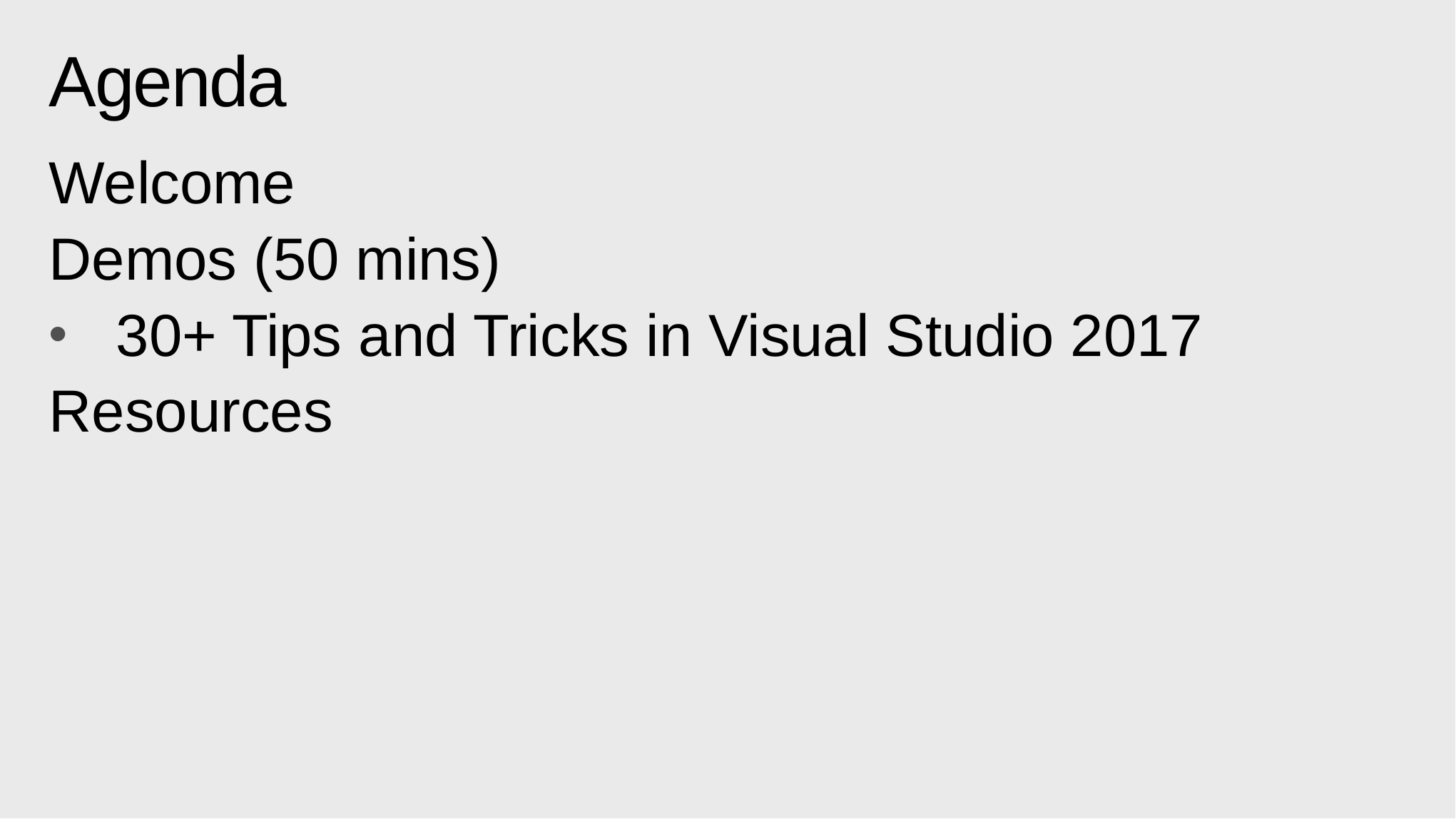

# Agenda
Welcome
Demos (50 mins)
30+ Tips and Tricks in Visual Studio 2017
Resources